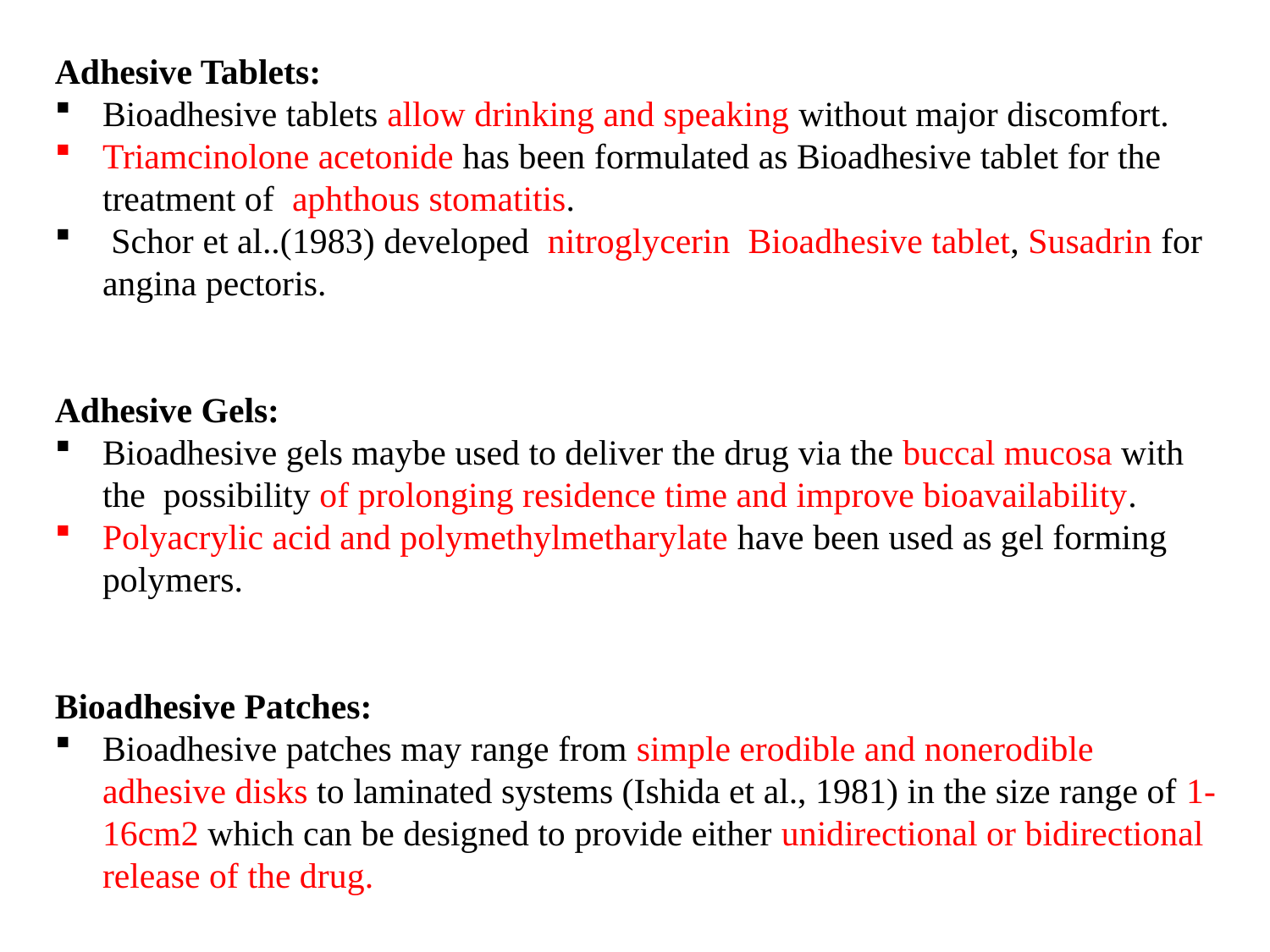

Adhesive Tablets:
Bioadhesive tablets allow drinking and speaking without major discomfort.
Triamcinolone acetonide has been formulated as Bioadhesive tablet for the  treatment of  aphthous stomatitis.
 Schor et al..(1983) developed  nitroglycerin  Bioadhesive tablet, Susadrin for angina pectoris.

Adhesive Gels:
Bioadhesive gels maybe used to deliver the drug via the buccal mucosa with the  possibility of prolonging residence time and improve bioavailability.
Polyacrylic acid and polymethylmetharylate have been used as gel forming polymers.

Bioadhesive Patches:
Bioadhesive patches may range from simple erodible and nonerodible adhesive disks to laminated systems (Ishida et al., 1981) in the size range of 1-16cm2 which can be designed to provide either unidirectional or bidirectional release of the drug.